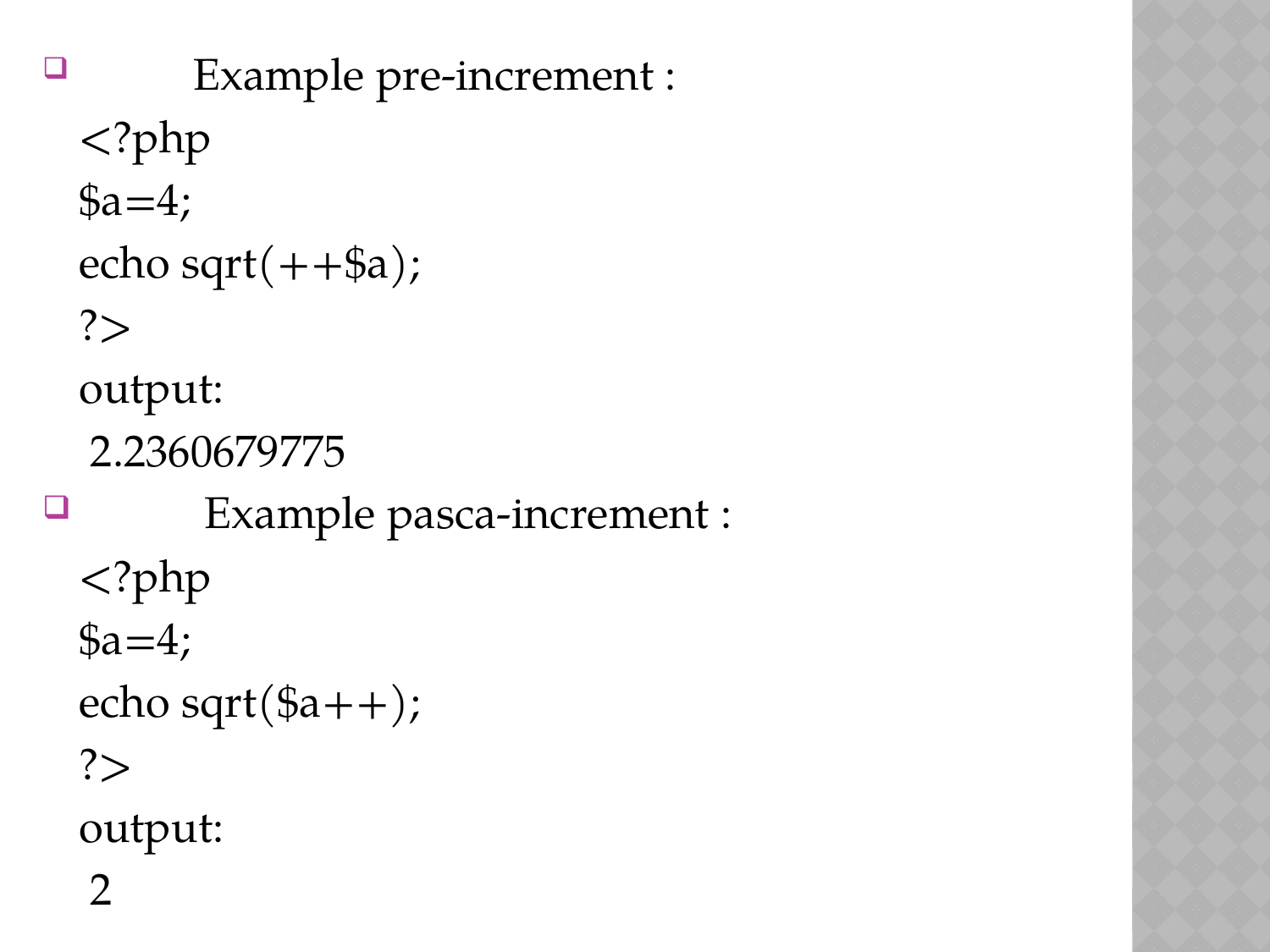

Example pre-increment :
		<?php
		$a=4;
		echo sqrt(++$a);
		?>
		output:
		 2.2360679775
 	 Example pasca-increment :
		<?php
		$a=4;
		echo sqrt($a++);
		?>
		output:
		 2